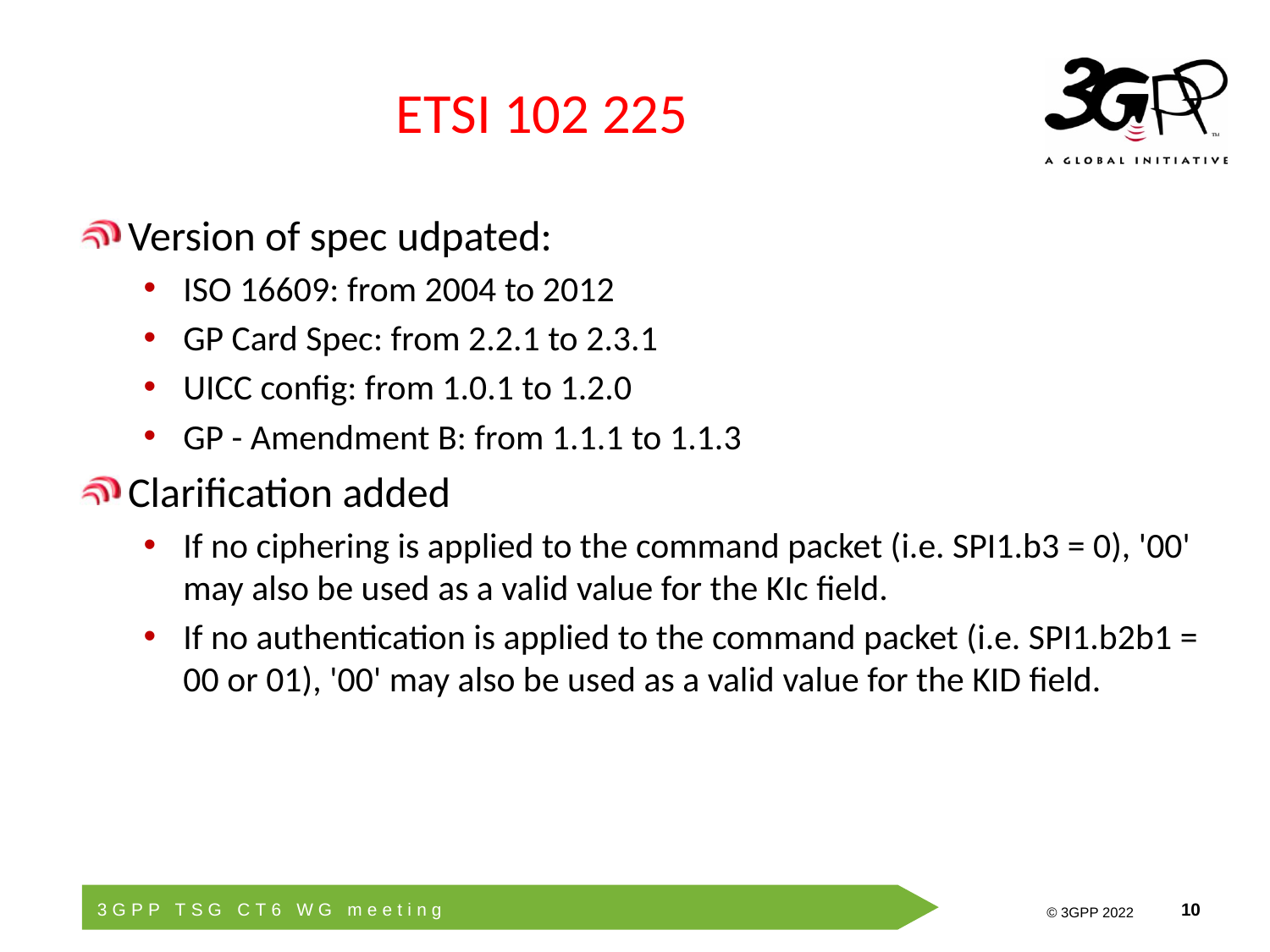

# ETSI 102 225
Version of spec udpated:
ISO 16609: from 2004 to 2012
GP Card Spec: from 2.2.1 to 2.3.1
UICC config: from 1.0.1 to 1.2.0
GP - Amendment B: from 1.1.1 to 1.1.3
Clarification added
If no ciphering is applied to the command packet (i.e. SPI1.b3 = 0), '00' may also be used as a valid value for the KIc field.
If no authentication is applied to the command packet (i.e. SPI1.b2b1 = 00 or 01), '00' may also be used as a valid value for the KID field.